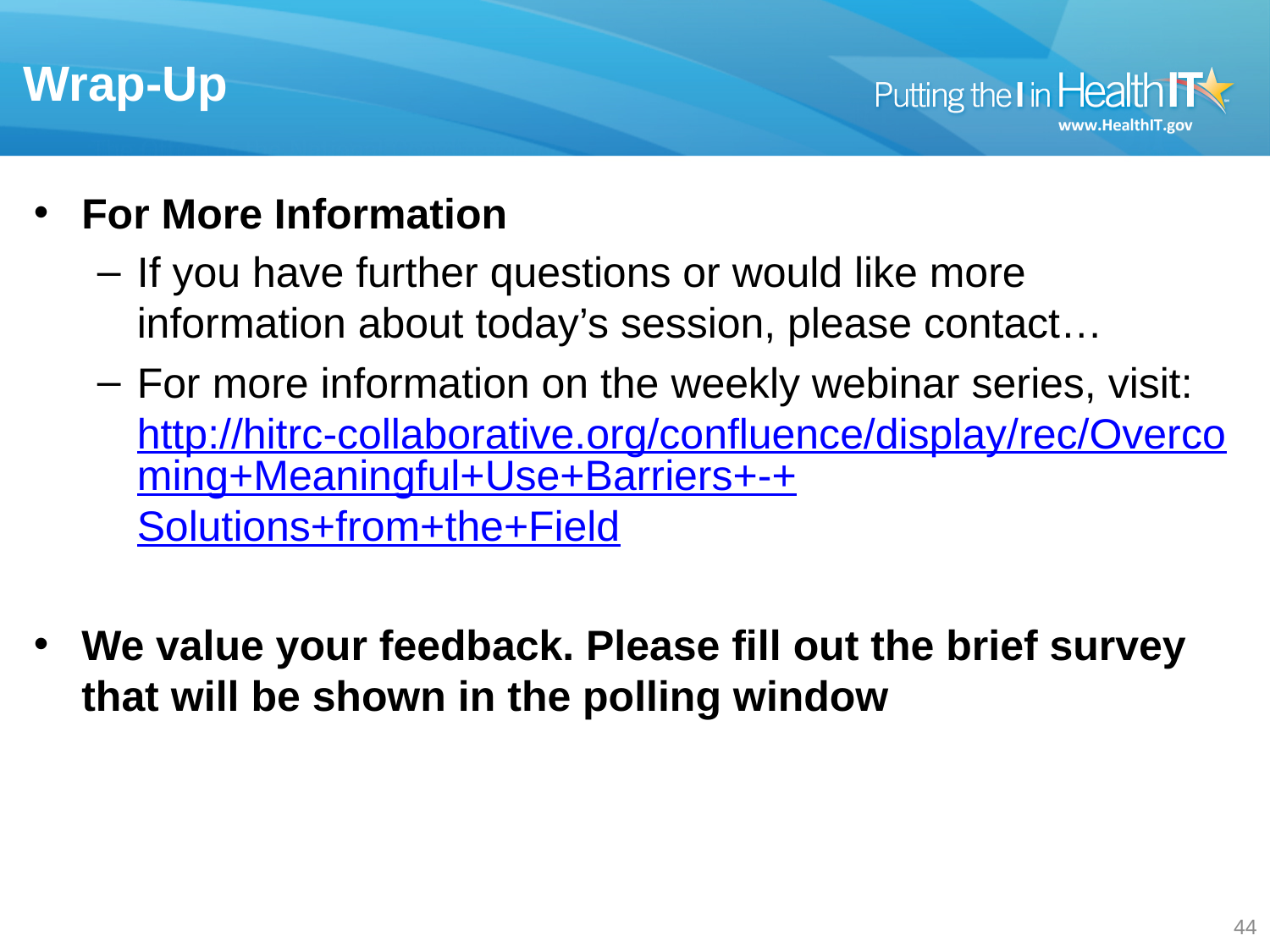

# Wrap-Up
For More Information
If you have further questions or would like more information about today’s session, please contact…
For more information on the weekly webinar series, visit: http://hitrc-collaborative.org/confluence/display/rec/Overcoming+Meaningful+Use+Barriers+-+Solutions+from+the+Field

We value your feedback. Please fill out the brief survey that will be shown in the polling window

44